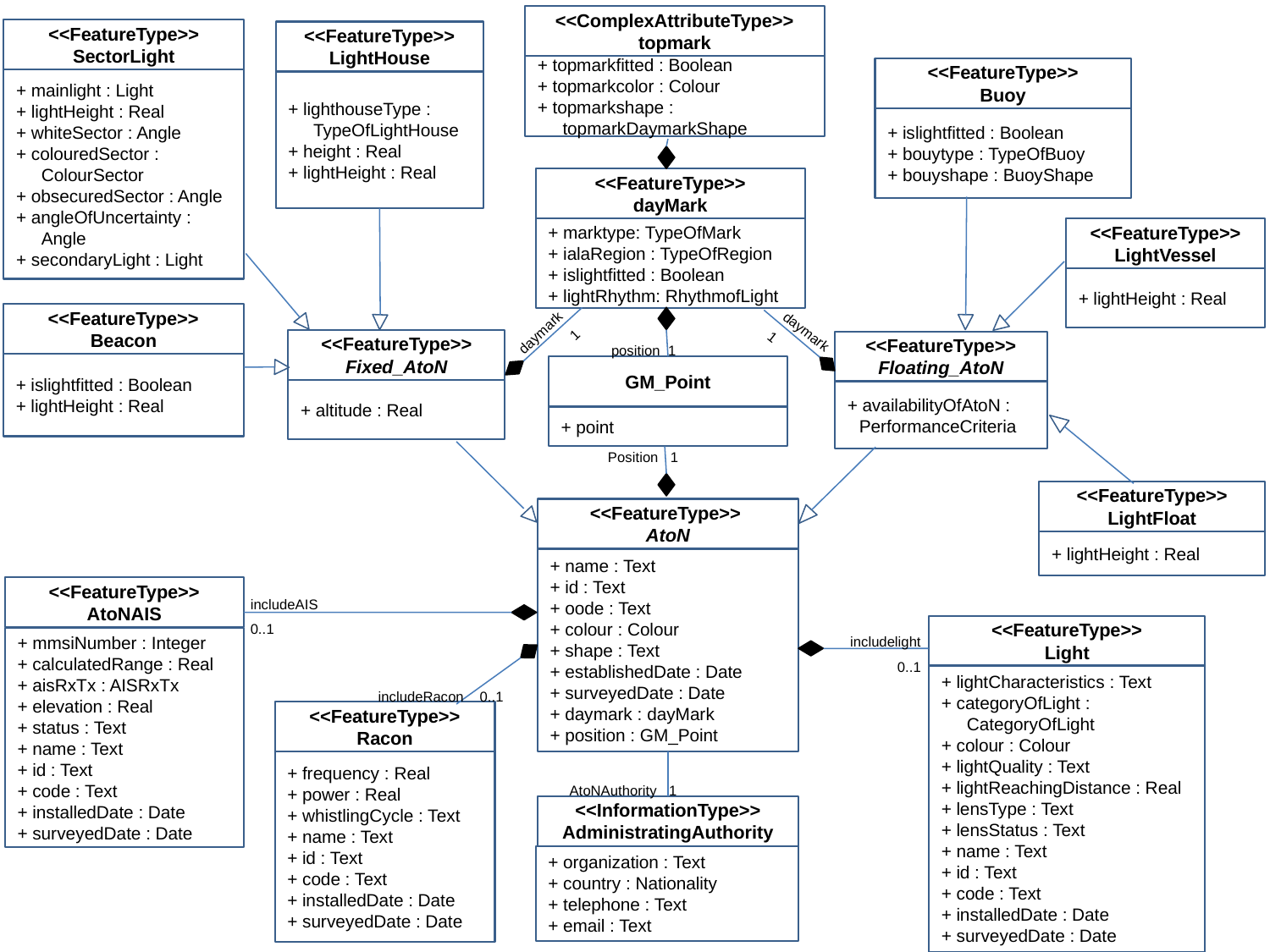

<<ComplexAttributeType>>
topmark
<<FeatureType>>
SectorLight
<<FeatureType>>
LightHouse
+ topmarkfitted : Boolean
+ topmarkcolor : Colour
+ topmarkshape : topmarkDaymarkShape
<<FeatureType>>
Buoy
+ mainlight : Light
+ lightHeight : Real
+ whiteSector : Angle
+ colouredSector : ColourSector
+ obsecuredSector : Angle
+ angleOfUncertainty : Angle
+ secondaryLight : Light
+ lighthouseType : TypeOfLightHouse
+ height : Real
+ lightHeight : Real
+ islightfitted : Boolean
+ bouytype : TypeOfBuoy
+ bouyshape : BuoyShape

<<FeatureType>>
dayMark

<<FeatureType>>
LightVessel
+ marktype: TypeOfMark
+ ialaRegion : TypeOfRegion
+ islightfitted : Boolean
+ lightRhythm: RhythmofLight

+ lightHeight : Real
<<FeatureType>>
Beacon
daymark
1
daymark
1

position  1
<<FeatureType>>
Fixed_AtoN
<<FeatureType>> Floating_AtoN

+ islightfitted : Boolean
+ lightHeight : Real
GM_Point
+ altitude : Real
+ availabilityOfAtoN : PerformanceCriteria

+ point

Position   1

<<FeatureType>>
LightFloat
<<FeatureType>>
AtoN
+ lightHeight : Real
+ name : Text
+ id : Text
+ oode : Text
+ colour : Colour
+ shape : Text
+ establishedDate : Date
+ surveyedDate : Date
+ daymark : dayMark
+ position : GM_Point
<<FeatureType>>
AtoNAIS
includeAIS
0..1

<<FeatureType>>
Light
includelight
0..1
+ mmsiNumber : Integer
+ calculatedRange : Real
+ aisRxTx : AISRxTx
+ elevation : Real
+ status : Text
+ name : Text
+ id : Text
+ code : Text
+ installedDate : Date
+ surveyedDate : Date

+ lightCharacteristics : Text
+ categoryOfLight : CategoryOfLight
+ colour : Colour
+ lightQuality : Text
+ lightReachingDistance : Real
+ lensType : Text
+ lensStatus : Text
+ name : Text
+ id : Text
+ code : Text
+ installedDate : Date
+ surveyedDate : Date
includeRacon    0..1
<<FeatureType>>
Racon
+ frequency : Real
+ power : Real
+ whistlingCycle : Text
+ name : Text
+ id : Text
+ code : Text
+ installedDate : Date
+ surveyedDate : Date
AtoNAuthority   1
<<InformationType>>
AdministratingAuthority
+ organization : Text
+ country : Nationality
+ telephone : Text
+ email : Text